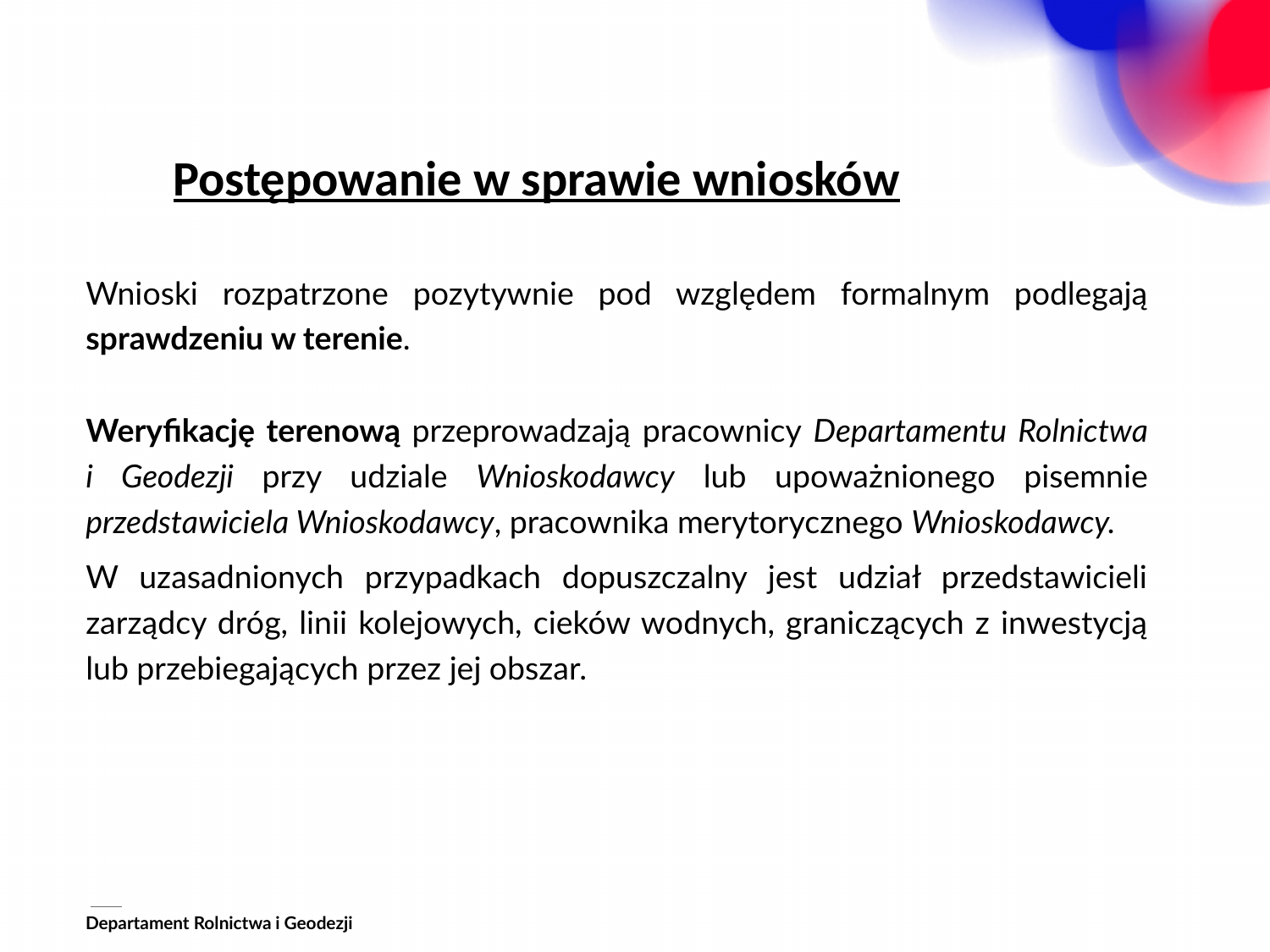

# Postępowanie w sprawie wniosków
Wnioski rozpatrzone pozytywnie pod względem formalnym podlegają sprawdzeniu w terenie.

Weryfikację terenową przeprowadzają pracownicy Departamentu Rolnictwa
i Geodezji przy udziale Wnioskodawcy lub upoważnionego pisemnie przedstawiciela Wnioskodawcy, pracownika merytorycznego Wnioskodawcy.

W uzasadnionych przypadkach dopuszczalny jest udział przedstawicieli zarządcy dróg, linii kolejowych, cieków wodnych, graniczących z inwestycją
lub przebiegających przez jej obszar.
Departament Rolnictwa i Geodezji